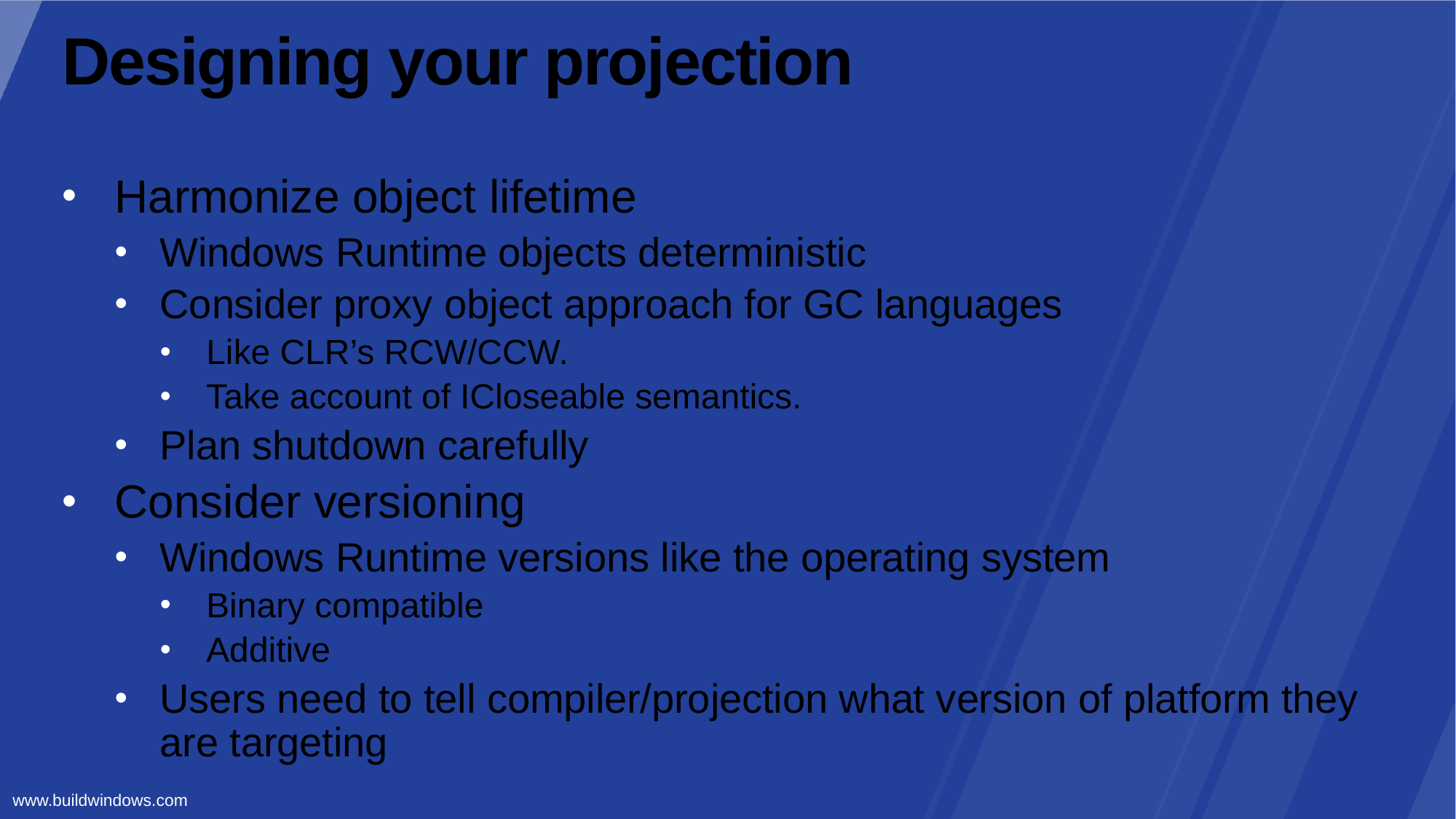

# Designing your projection
Harmonize object lifetime
Windows Runtime objects deterministic
Consider proxy object approach for GC languages
Like CLR’s RCW/CCW.
Take account of ICloseable semantics.
Plan shutdown carefully
Consider versioning
Windows Runtime versions like the operating system
Binary compatible
Additive
Users need to tell compiler/projection what version of platform they are targeting